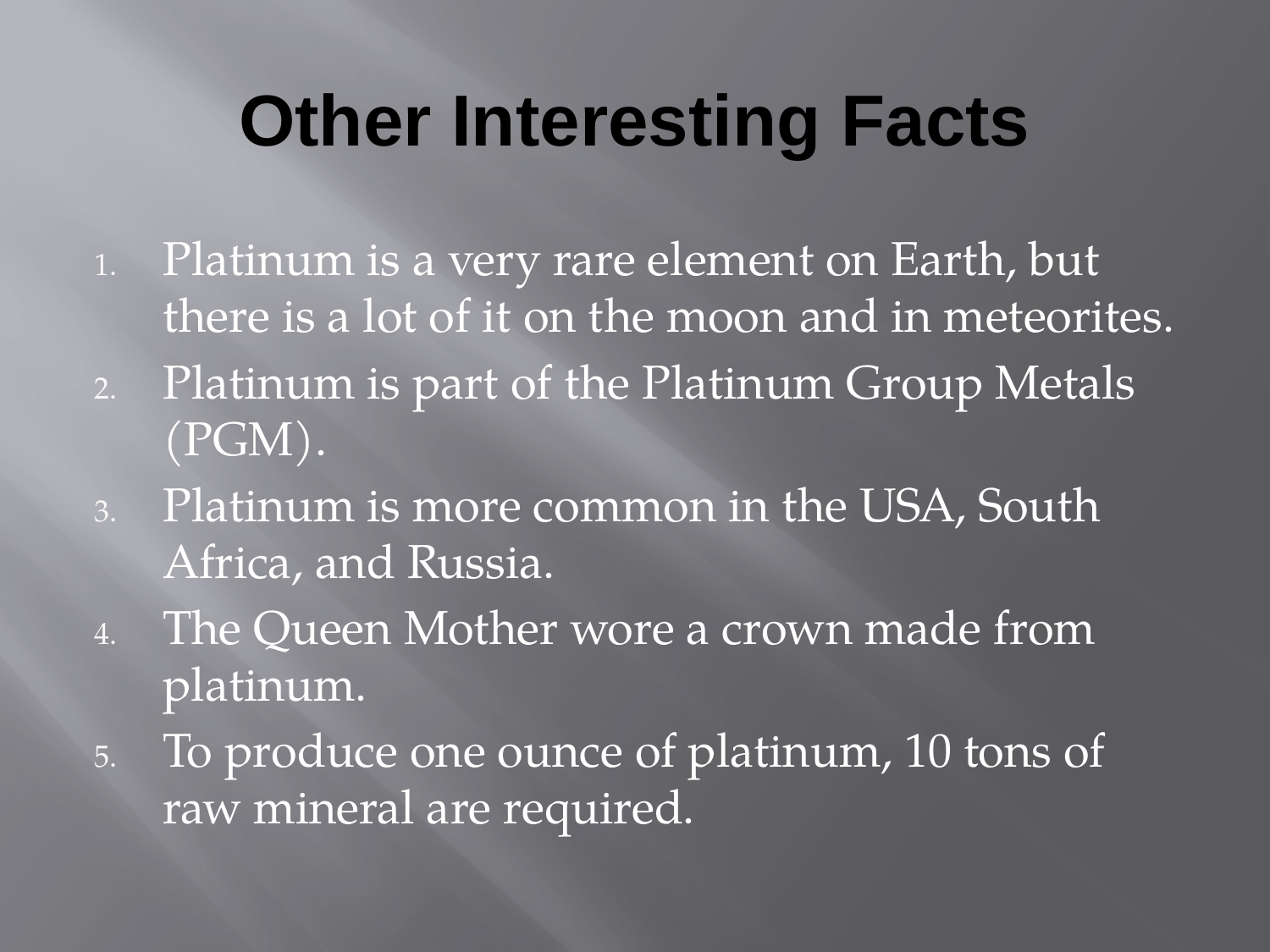

# Other Interesting Facts
Platinum is a very rare element on Earth, but there is a lot of it on the moon and in meteorites.
Platinum is part of the Platinum Group Metals (PGM).
Platinum is more common in the USA, South Africa, and Russia.
The Queen Mother wore a crown made from platinum.
To produce one ounce of platinum, 10 tons of raw mineral are required.